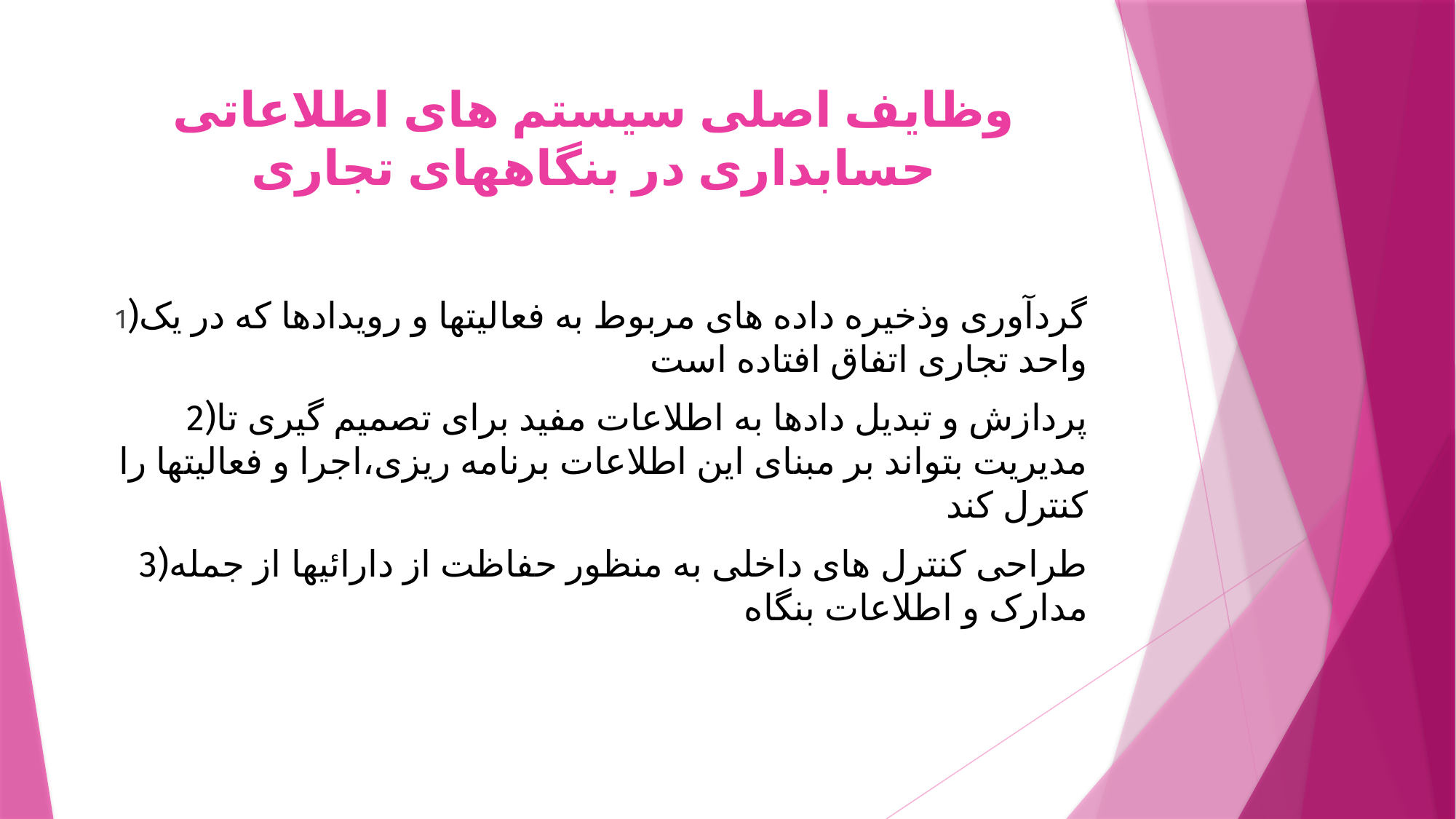

# وظایف اصلی سیستم های اطلاعاتی حسابداری در بنگاههای تجاری
1)گردآوری وذخیره داده های مربوط به فعالیتها و رویدادها که در یک واحد تجاری اتفاق افتاده است
2)پردازش و تبدیل دادها به اطلاعات مفید برای تصمیم گیری تا مدیریت بتواند بر مبنای این اطلاعات برنامه ریزی،اجرا و فعالیتها را کنترل کند
3)طراحی کنترل های داخلی به منظور حفاظت از دارائیها از جمله مدارک و اطلاعات بنگاه